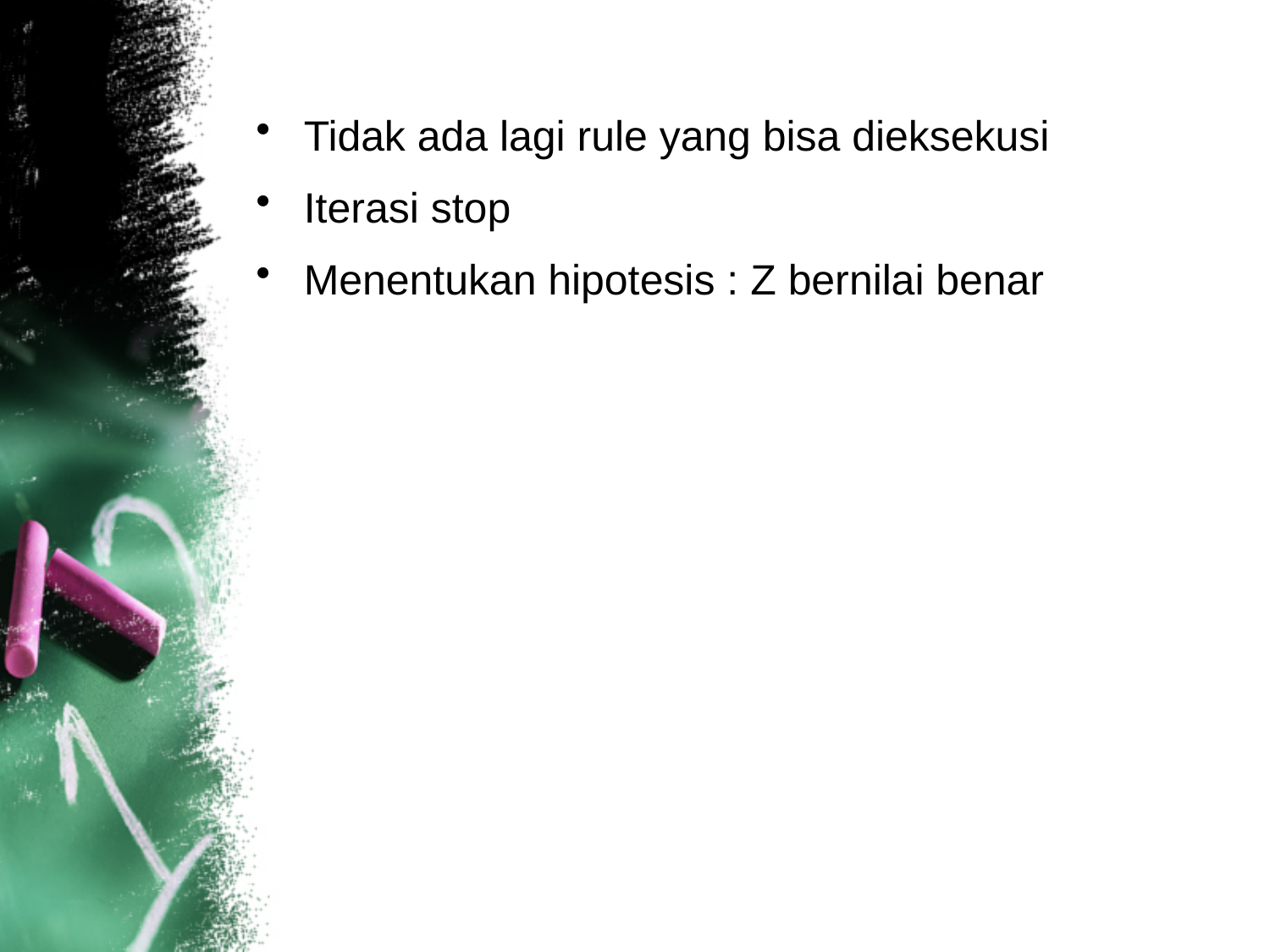

Tidak ada lagi rule yang bisa dieksekusi
Iterasi stop
Menentukan hipotesis : Z bernilai benar